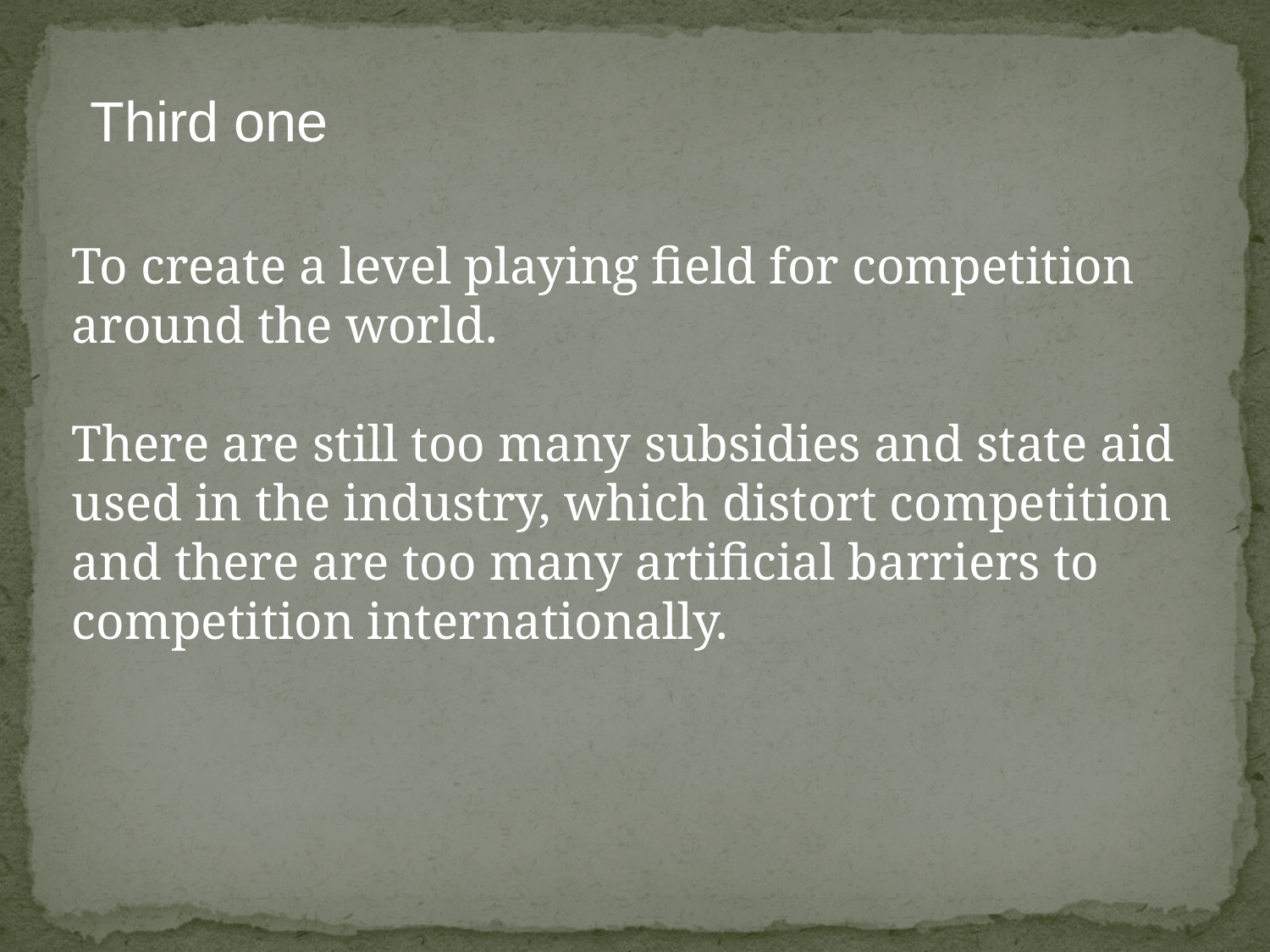

Third one
To create a level playing field for competition around the world.

There are still too many subsidies and state aid used in the industry, which distort competition and there are too many artificial barriers to competition internationally.